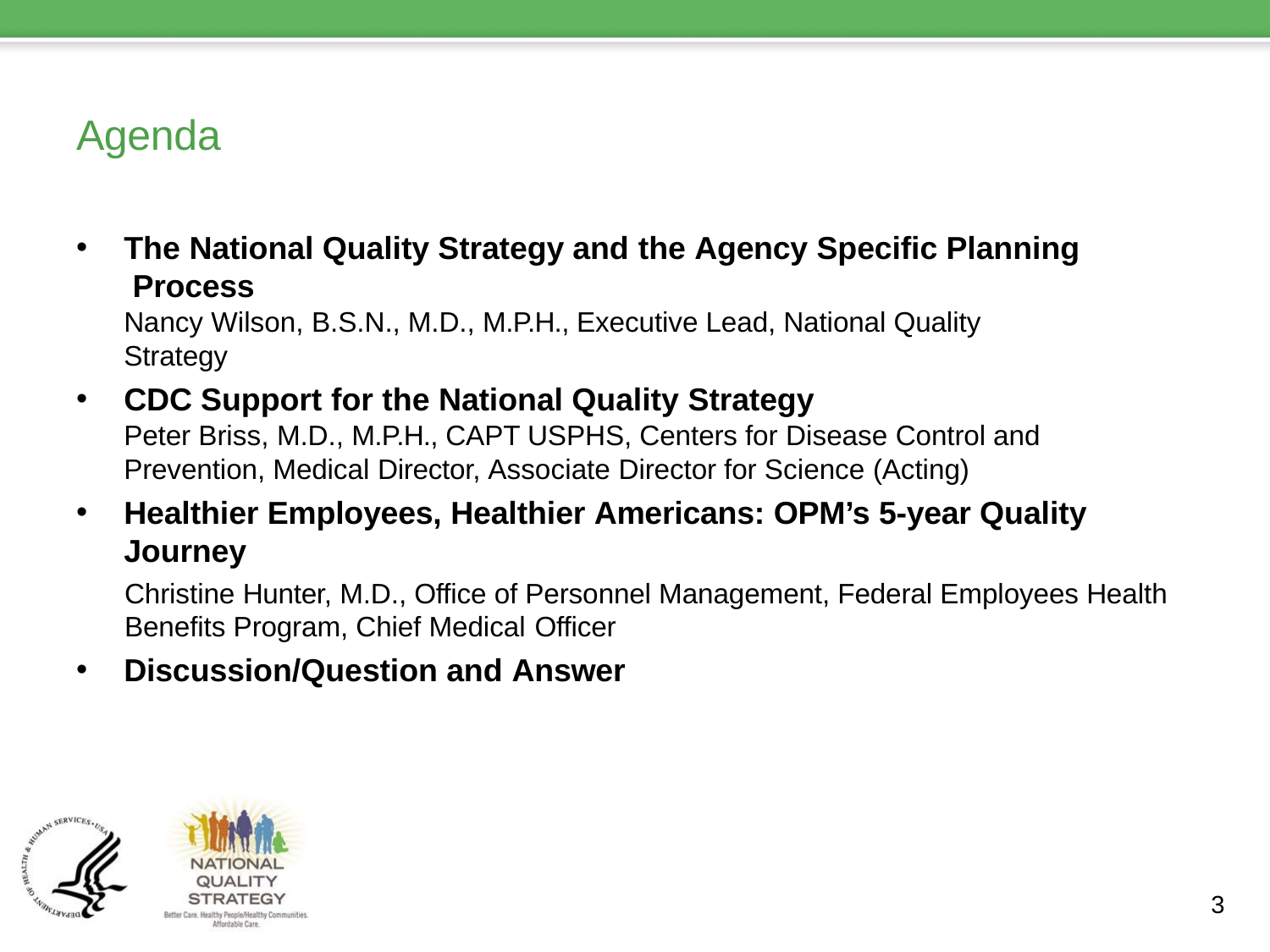

# Agenda
The National Quality Strategy and the Agency Specific Planning  Process
Nancy Wilson, B.S.N., M.D., M.P.H., Executive Lead, National Quality Strategy
CDC Support for the National Quality Strategy
Peter Briss, M.D., M.P.H., CAPT USPHS, Centers for Disease Control and  Prevention, Medical Director, Associate Director for Science (Acting)
Healthier Employees, Healthier Americans: OPM’s 5-year Quality  Journey
Christine Hunter, M.D., Office of Personnel Management, Federal Employees Health  Benefits Program, Chief Medical Officer
Discussion/Question and Answer

3